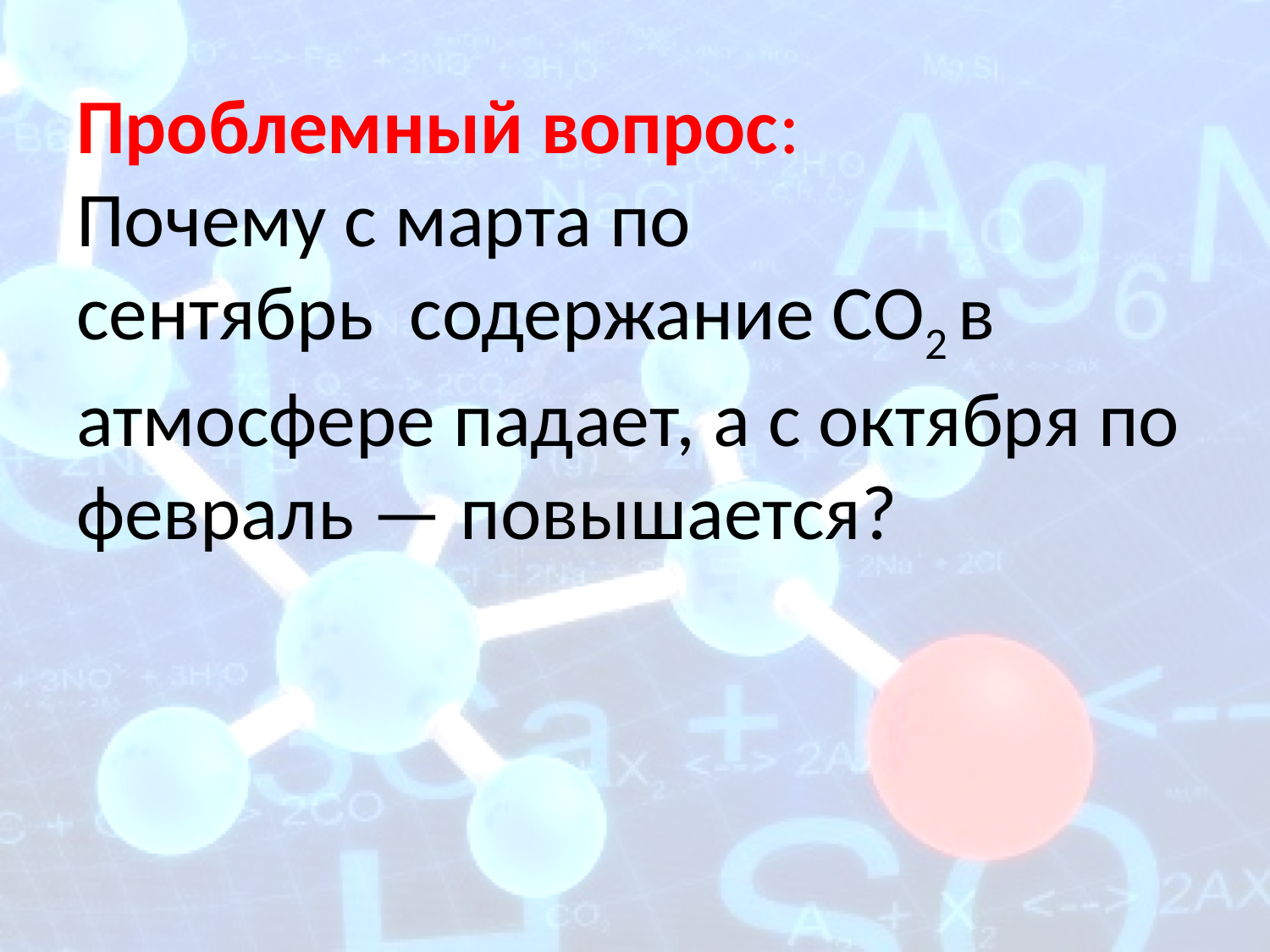

# Проблемный вопрос: Почему с марта по сентябрь  содержание СО2 в атмосфере падает, а с октября по февраль — повышается?